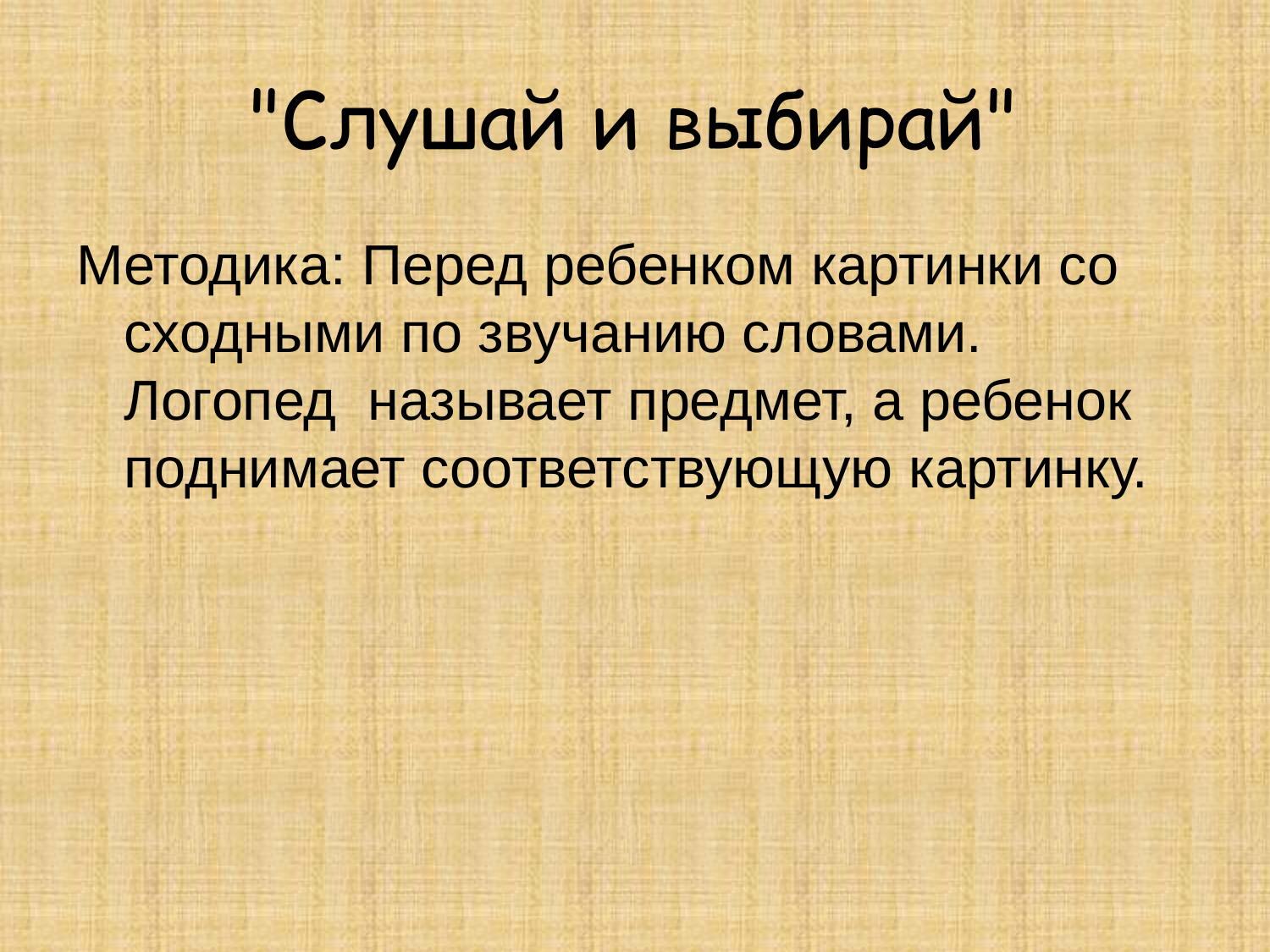

# "Слушай и выбирай"
Методика: Перед ребенком картинки со сходными по звучанию словами. Логопед  называет предмет, а ребенок поднимает соответствующую картинку.